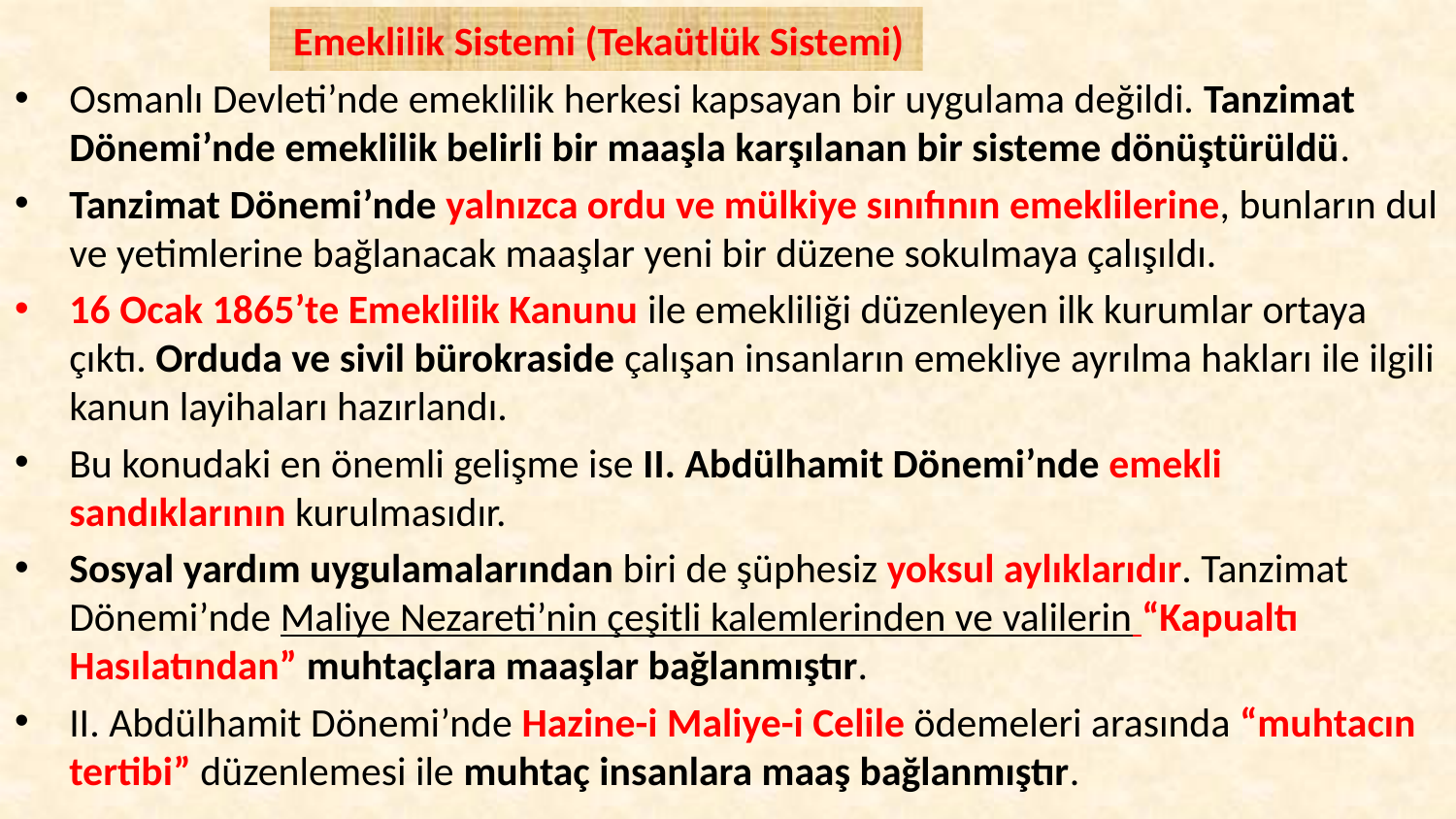

Emeklilik Sistemi (Tekaütlük Sistemi)
Osmanlı Devleti’nde emeklilik herkesi kapsayan bir uygulama değildi. Tanzimat Dönemi’nde emeklilik belirli bir maaşla karşılanan bir sisteme dönüştürüldü.
Tanzimat Dönemi’nde yalnızca ordu ve mülkiye sınıfının emeklilerine, bunların dul ve yetimlerine bağlanacak maaşlar yeni bir düzene sokulmaya çalışıldı.
16 Ocak 1865’te Emeklilik Kanunu ile emekliliği düzenleyen ilk kurumlar ortaya çıktı. Orduda ve sivil bürokraside çalışan insanların emekliye ayrılma hakları ile ilgili kanun layihaları hazırlandı.
Bu konudaki en önemli gelişme ise II. Abdülhamit Dönemi’nde emekli sandıklarının kurulmasıdır.
Sosyal yardım uygulamalarından biri de şüphesiz yoksul aylıklarıdır. Tanzimat Dönemi’nde Maliye Nezareti’nin çeşitli kalemlerinden ve valilerin “Kapualtı Hasılatından” muhtaçlara maaşlar bağlanmıştır.
II. Abdülhamit Dönemi’nde Hazine-i Maliye-i Celile ödemeleri arasında “muhtacın tertibi” düzenlemesi ile muhtaç insanlara maaş bağlanmıştır.